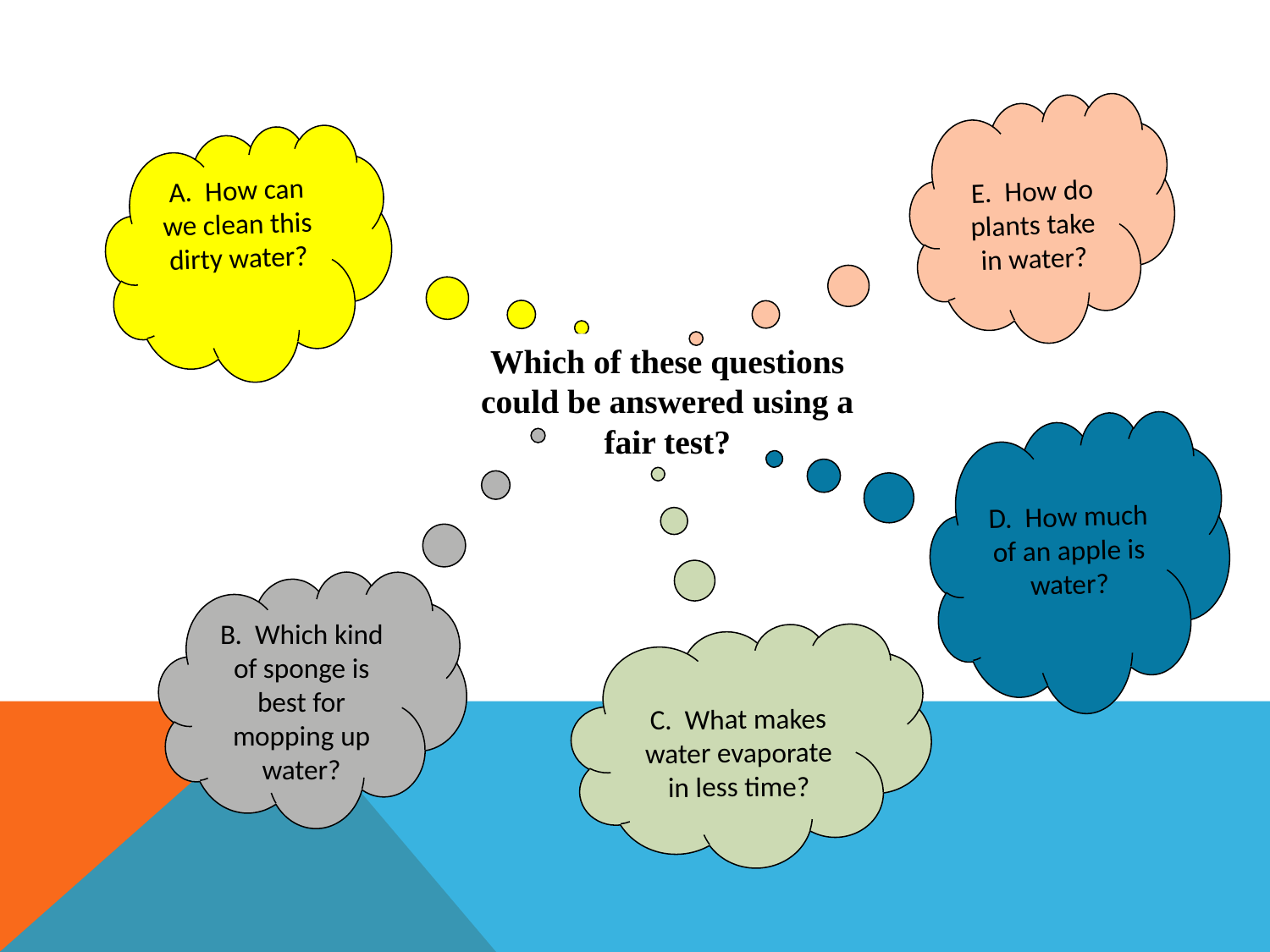

E.  How do plants take in water?

A.  How can we clean this dirty water?

Which of these questions could be answered using a fair test?

D.  How much of an apple is water?
B.  Which kind of sponge is best for mopping up water?

C.  What makes water evaporate in less time?